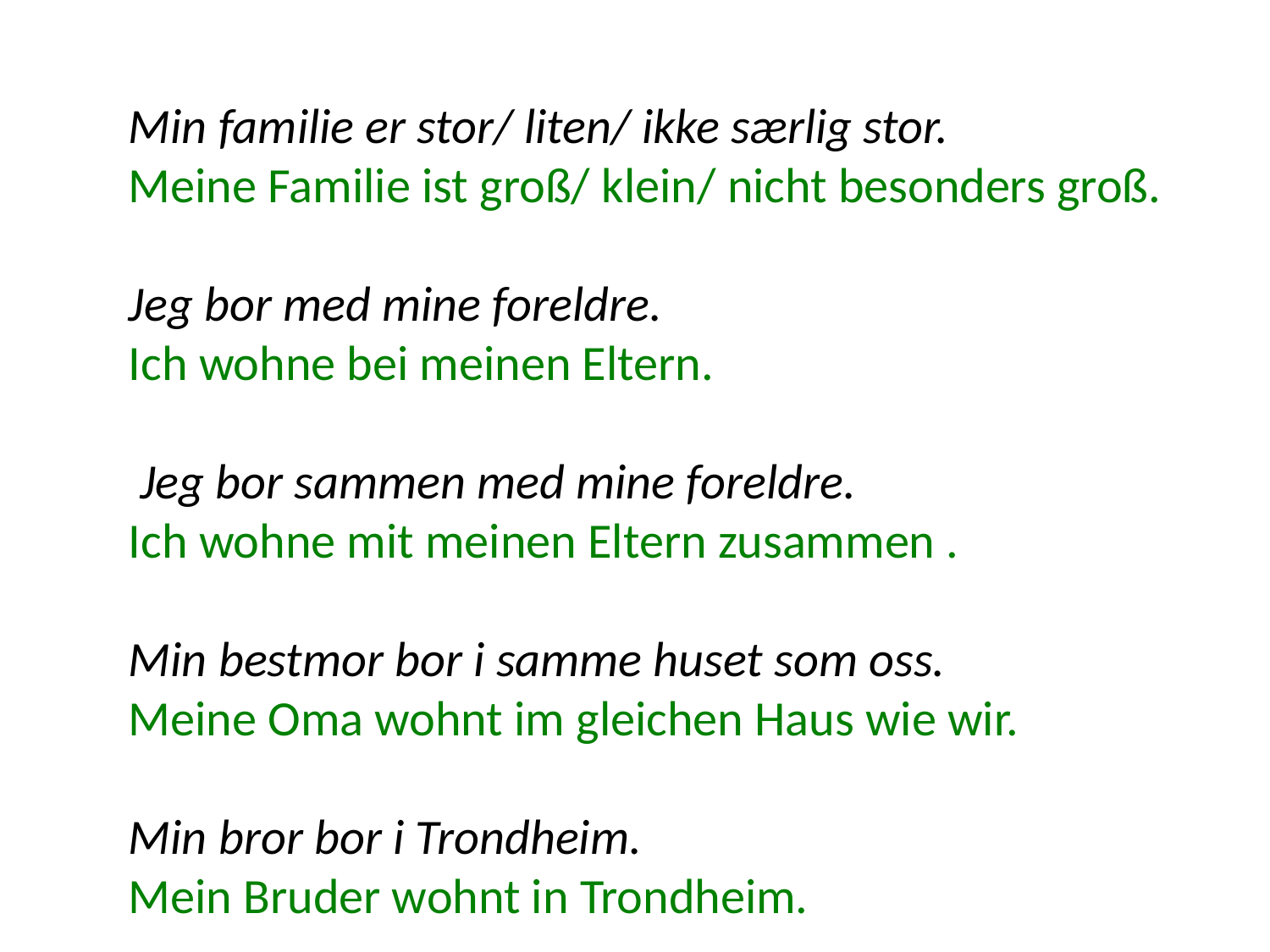

Min familie er stor/ liten/ ikke særlig stor.
Meine Familie ist groß/ klein/ nicht besonders groß.

Jeg bor med mine foreldre.
Ich wohne bei meinen Eltern.

 Jeg bor sammen med mine foreldre.
Ich wohne mit meinen Eltern zusammen .

Min bestmor bor i samme huset som oss.
Meine Oma wohnt im gleichen Haus wie wir.

Min bror bor i Trondheim.
Mein Bruder wohnt in Trondheim.